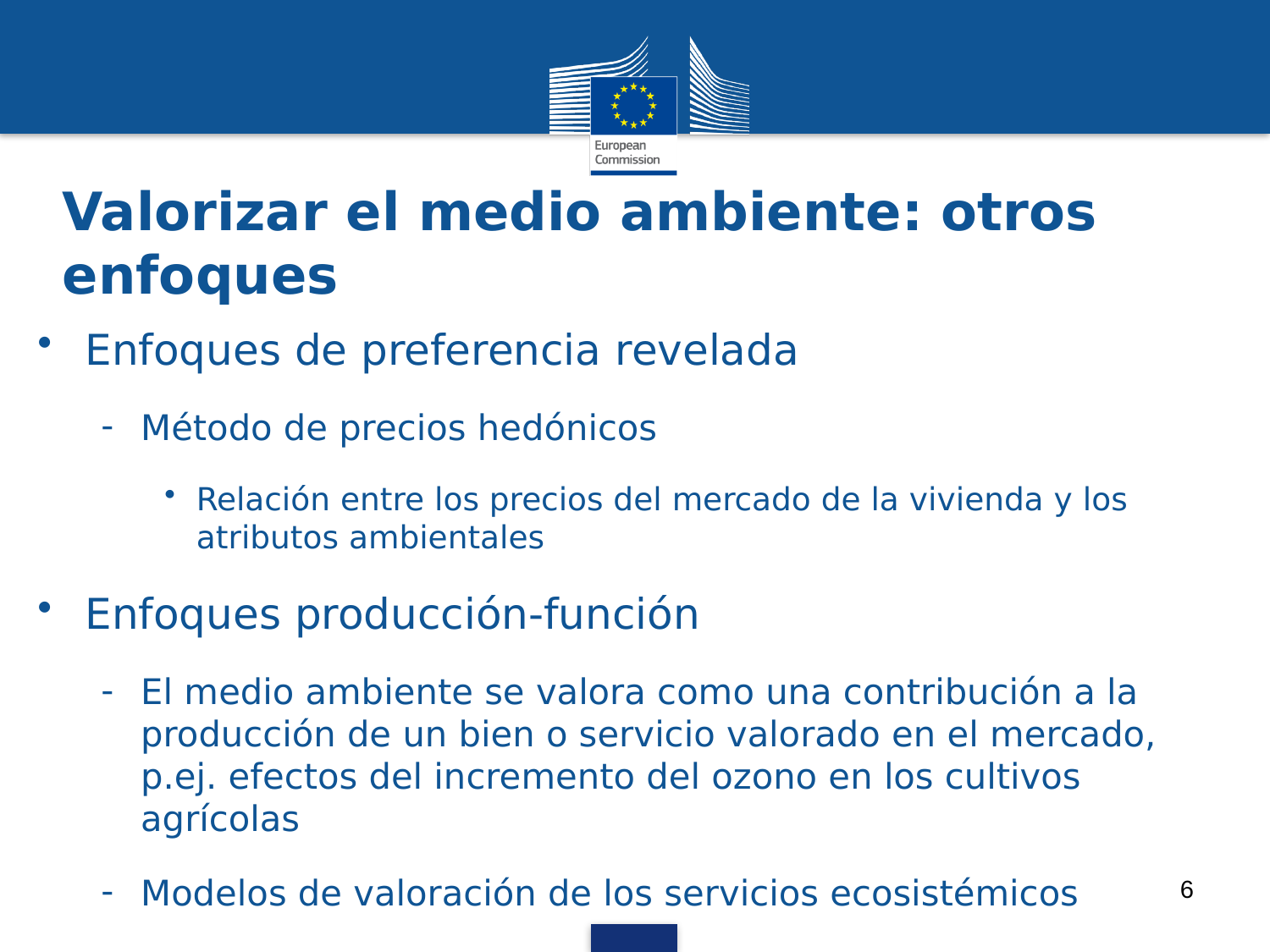

# Valorizar el medio ambiente: otros enfoques
Enfoques de preferencia revelada
Método de precios hedónicos
Relación entre los precios del mercado de la vivienda y los atributos ambientales
Enfoques producción-función
El medio ambiente se valora como una contribución a la producción de un bien o servicio valorado en el mercado, p.ej. efectos del incremento del ozono en los cultivos agrícolas
Modelos de valoración de los servicios ecosistémicos
6